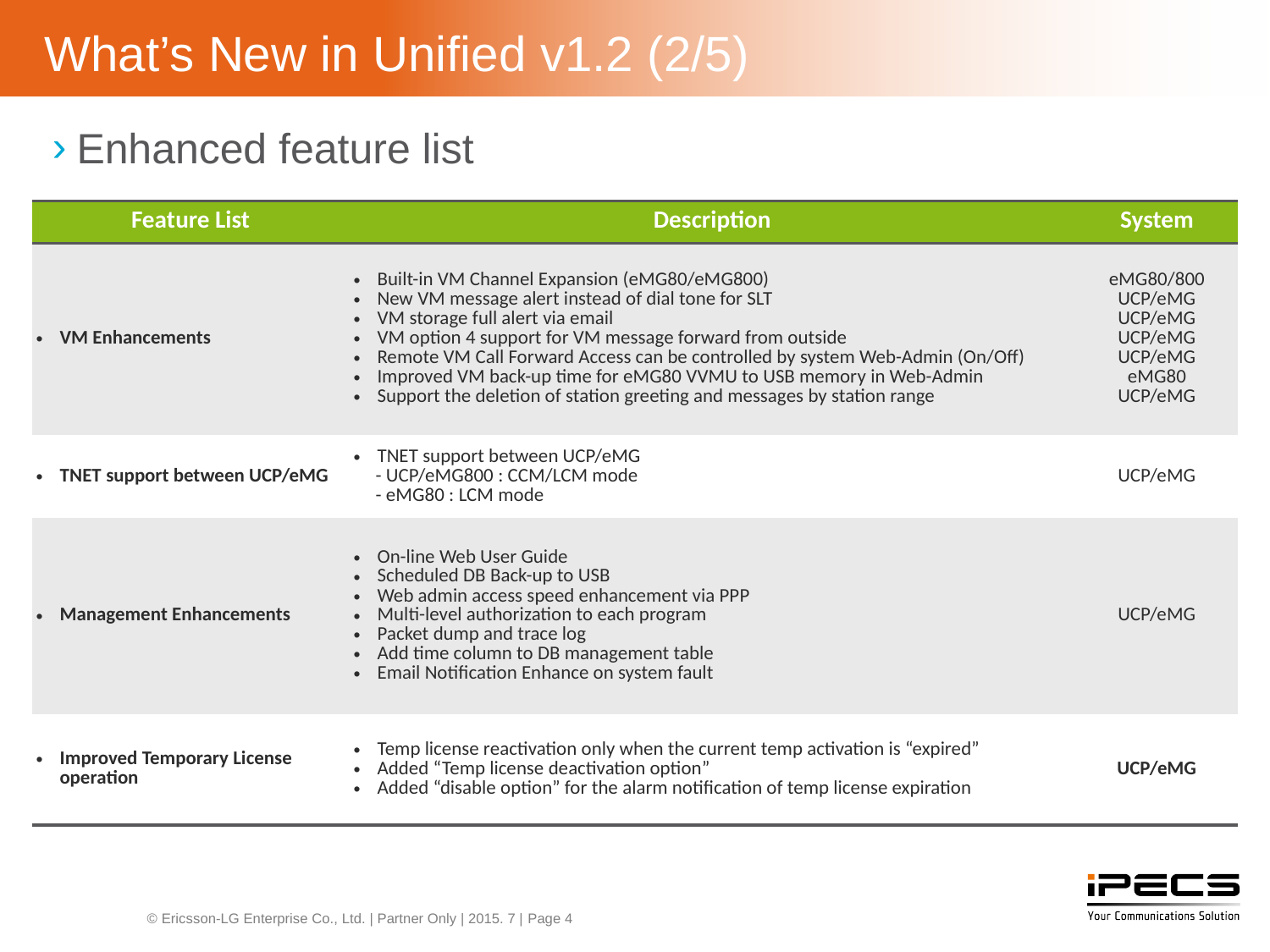

# What’s New in Unified v1.2 (2/5)
Enhanced feature list
| Feature List | Description | System |
| --- | --- | --- |
| VM Enhancements | Built-in VM Channel Expansion (eMG80/eMG800) New VM message alert instead of dial tone for SLT VM storage full alert via email VM option 4 support for VM message forward from outside Remote VM Call Forward Access can be controlled by system Web-Admin (On/Off) Improved VM back-up time for eMG80 VVMU to USB memory in Web-Admin Support the deletion of station greeting and messages by station range | eMG80/800 UCP/eMG UCP/eMG UCP/eMG UCP/eMG eMG80 UCP/eMG |
| TNET support between UCP/eMG | TNET support between UCP/eMG - UCP/eMG800 : CCM/LCM mode - eMG80 : LCM mode | UCP/eMG |
| Management Enhancements | On-line Web User Guide Scheduled DB Back-up to USB Web admin access speed enhancement via PPP Multi-level authorization to each program Packet dump and trace log Add time column to DB management table Email Notification Enhance on system fault | UCP/eMG |
| Improved Temporary License operation | Temp license reactivation only when the current temp activation is “expired” Added “Temp license deactivation option” Added “disable option” for the alarm notification of temp license expiration | UCP/eMG |